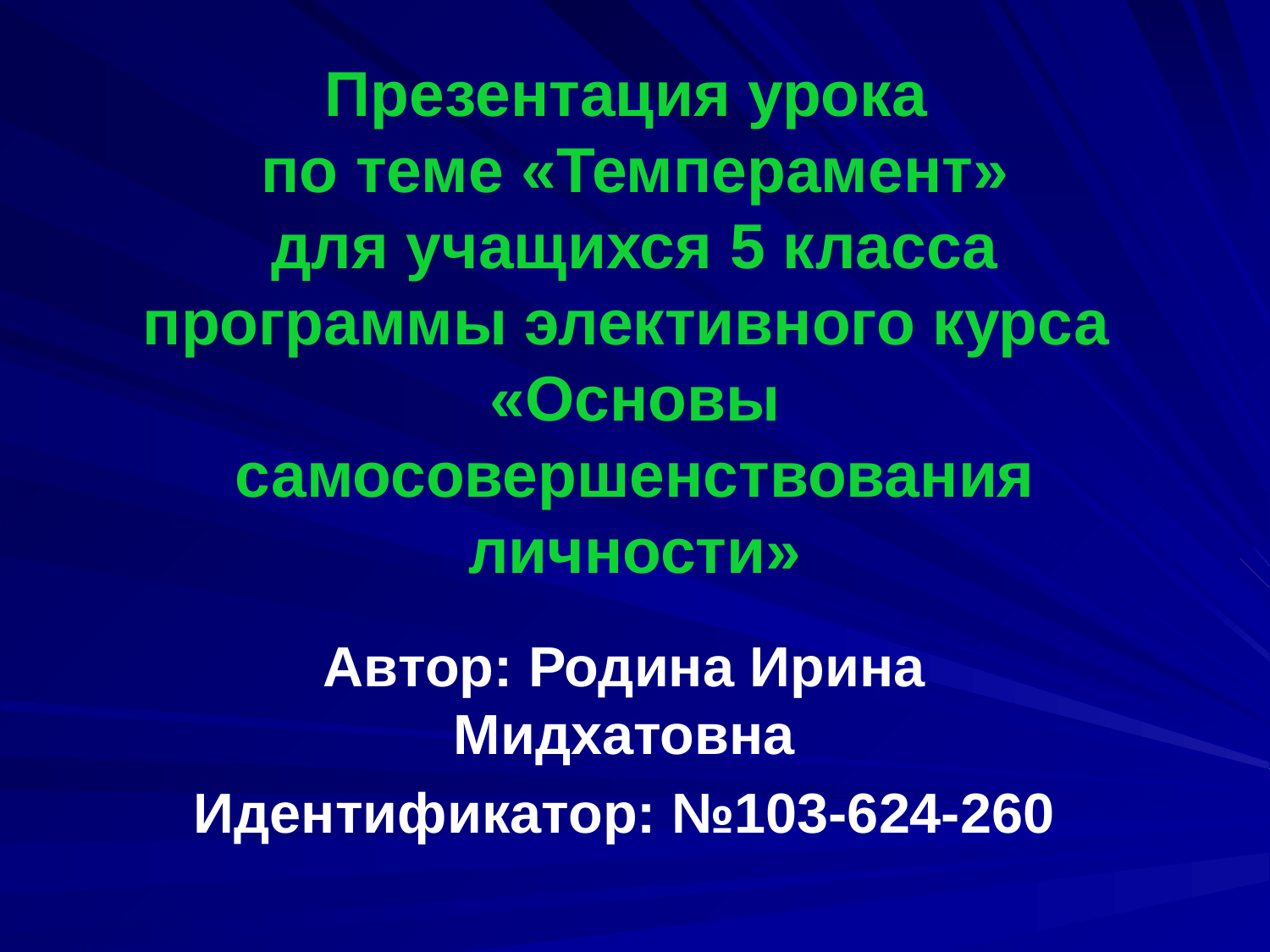

# Презентация урока по теме «Темперамент» для учащихся 5 класса программы элективного курса «Основы самосовершенствования личности»
Автор: Родина Ирина Мидхатовна
Идентификатор: №103-624-260